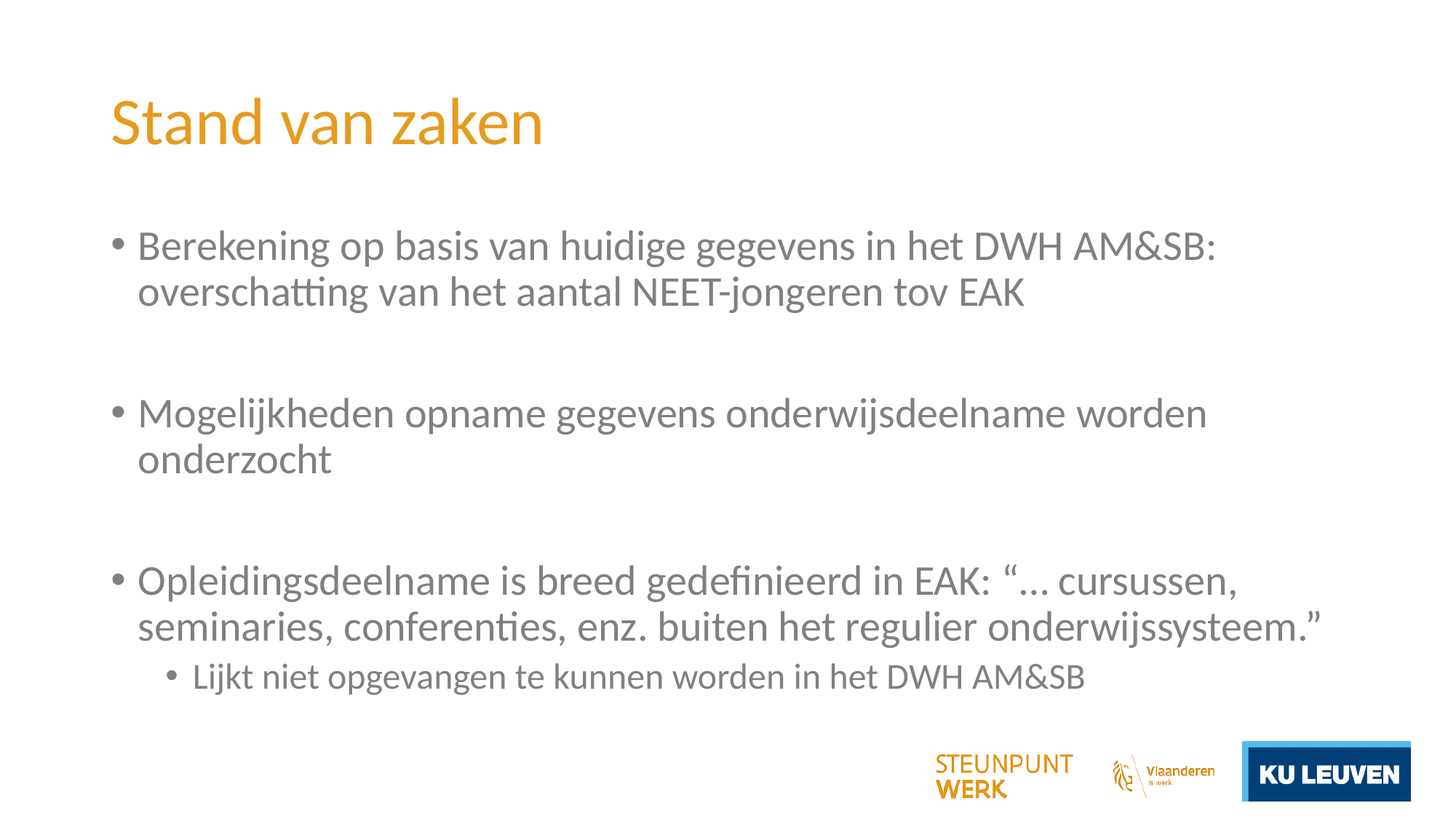

# Stand van zaken
Berekening op basis van huidige gegevens in het DWH AM&SB: overschatting van het aantal NEET-jongeren tov EAK

Mogelijkheden opname gegevens onderwijsdeelname worden onderzocht

Opleidingsdeelname is breed gedefinieerd in EAK: “… cursussen, seminaries, conferenties, enz. buiten het regulier onderwijssysteem.”
Lijkt niet opgevangen te kunnen worden in het DWH AM&SB